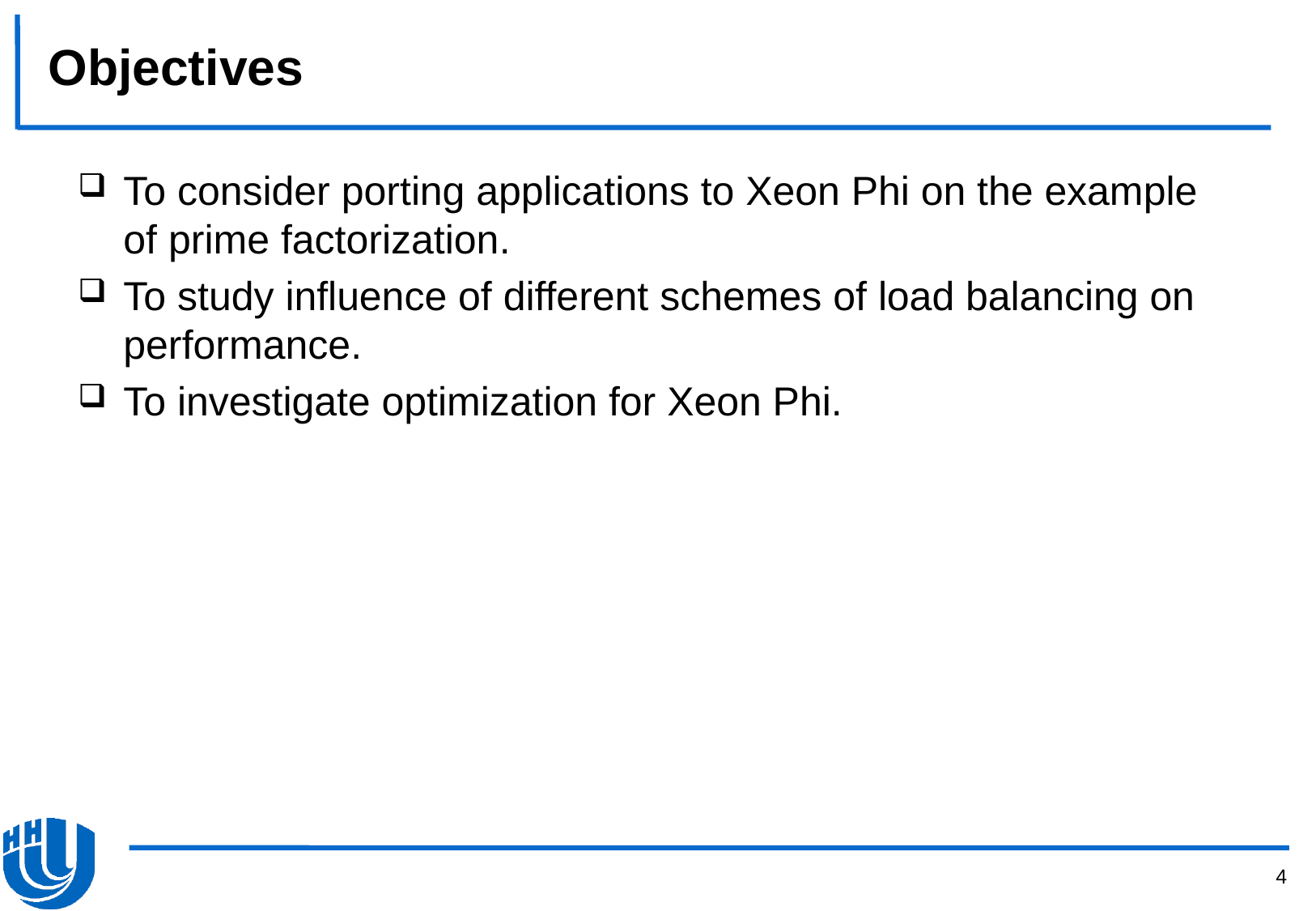

# Objectives
To consider porting applications to Xeon Phi on the example of prime factorization.
To study influence of different schemes of load balancing on performance.
To investigate optimization for Xeon Phi.